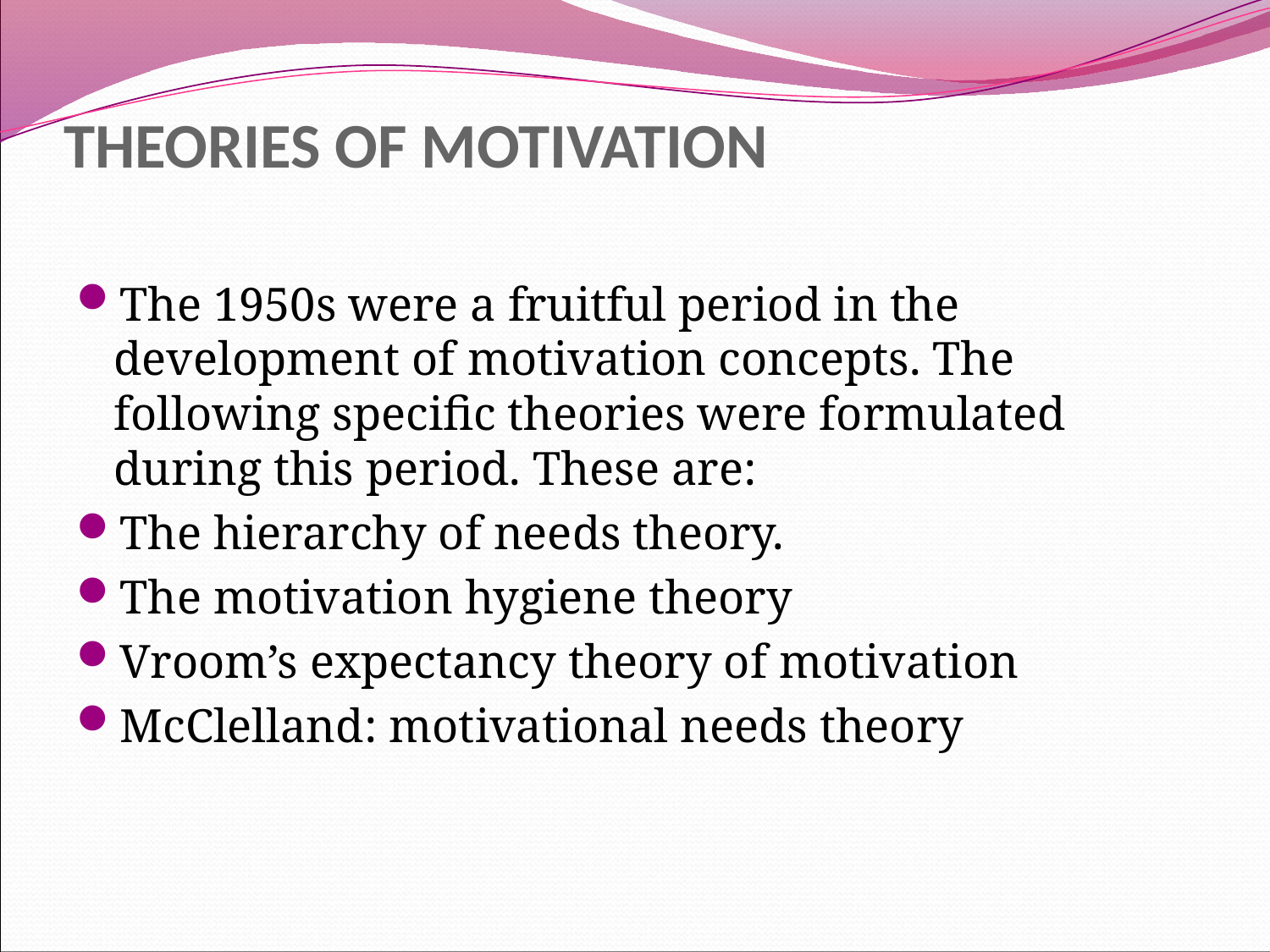

# THEORIES OF MOTIVATION
The 1950s were a fruitful period in the development of motivation concepts. The following specific theories were formulated during this period. These are:
The hierarchy of needs theory.
The motivation hygiene theory
Vroom’s expectancy theory of motivation
McClelland: motivational needs theory